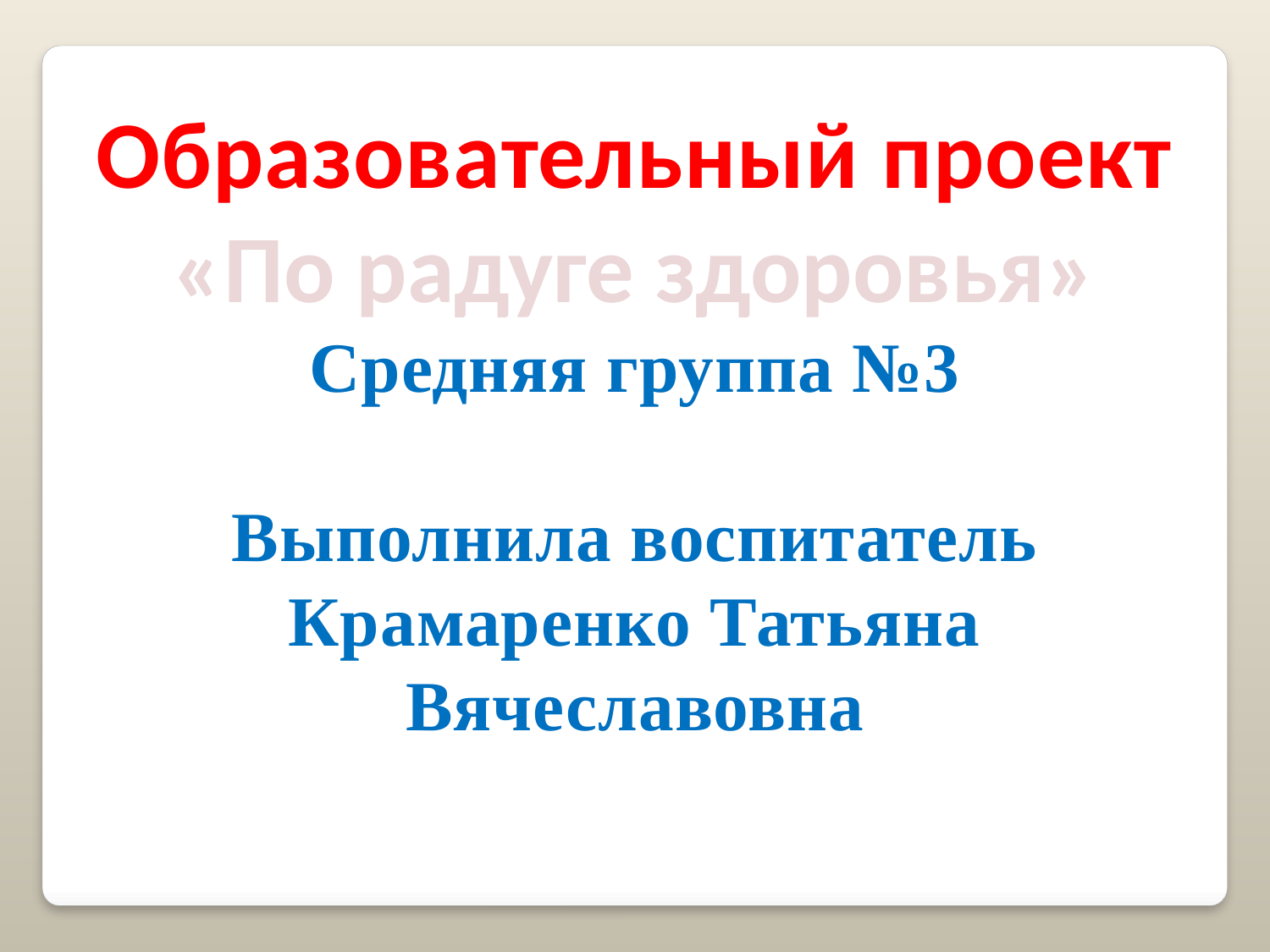

Образовательный проект «По радуге здоровья»
Средняя группа №3

Выполнила воспитатель Крамаренко Татьяна Вячеславовна